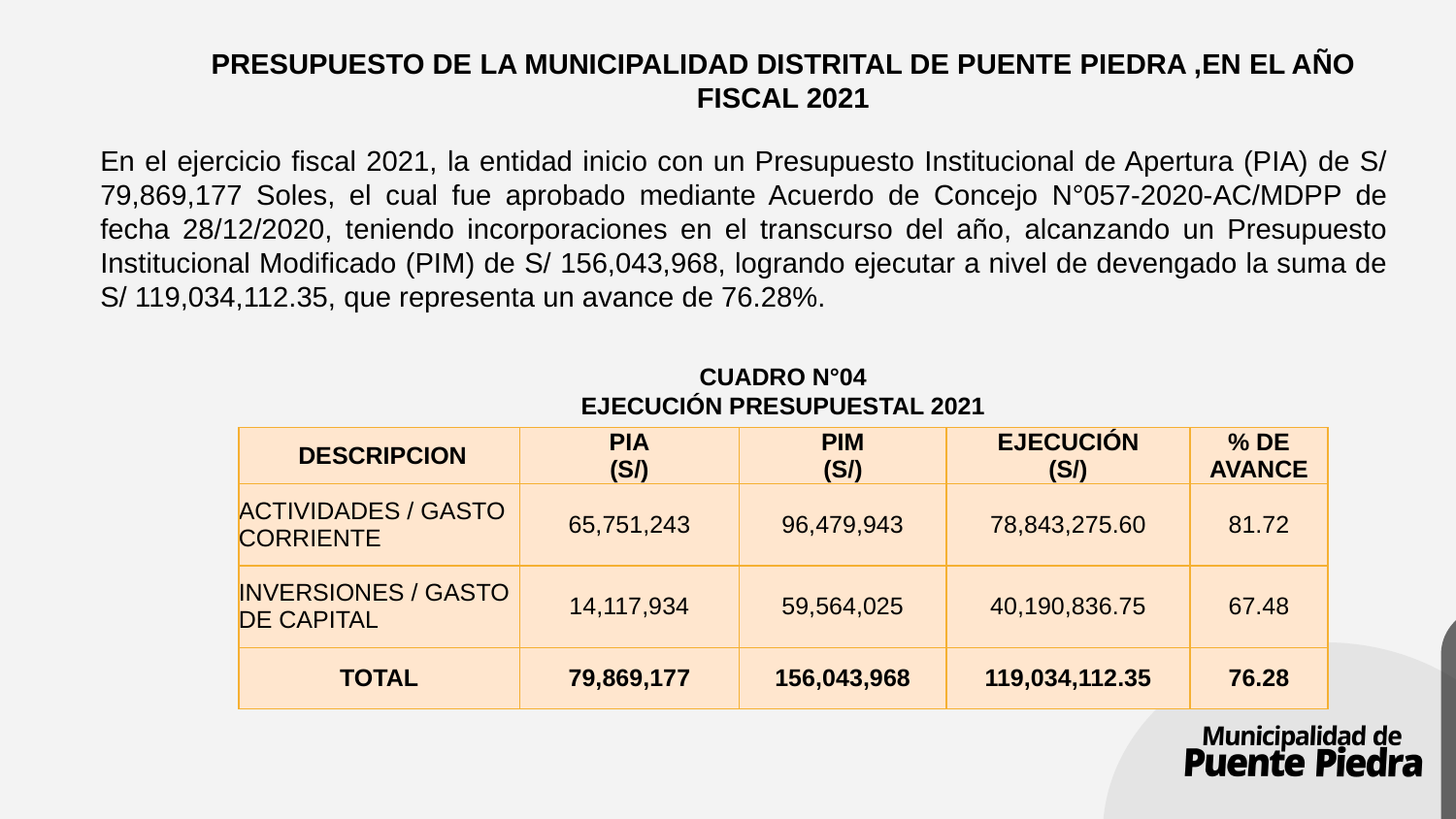

# PRESUPUESTO DE LA MUNICIPALIDAD DISTRITAL DE PUENTE PIEDRA ,EN EL AÑO FISCAL 2021
	En el ejercicio fiscal 2021, la entidad inicio con un Presupuesto Institucional de Apertura (PIA) de S/ 79,869,177 Soles, el cual fue aprobado mediante Acuerdo de Concejo N°057-2020-AC/MDPP de fecha 28/12/2020, teniendo incorporaciones en el transcurso del año, alcanzando un Presupuesto Institucional Modificado (PIM) de S/ 156,043,968, logrando ejecutar a nivel de devengado la suma de S/ 119,034,112.35, que representa un avance de 76.28%.
CUADRO N°04
EJECUCIÓN PRESUPUESTAL 2021
| DESCRIPCION | PIA (S/) | PIM (S/) | EJECUCIÓN (S/) | % DE AVANCE |
| --- | --- | --- | --- | --- |
| ACTIVIDADES / GASTO CORRIENTE | 65,751,243 | 96,479,943 | 78,843,275.60 | 81.72 |
| INVERSIONES / GASTO DE CAPITAL | 14,117,934 | 59,564,025 | 40,190,836.75 | 67.48 |
| TOTAL | 79,869,177 | 156,043,968 | 119,034,112.35 | 76.28 |